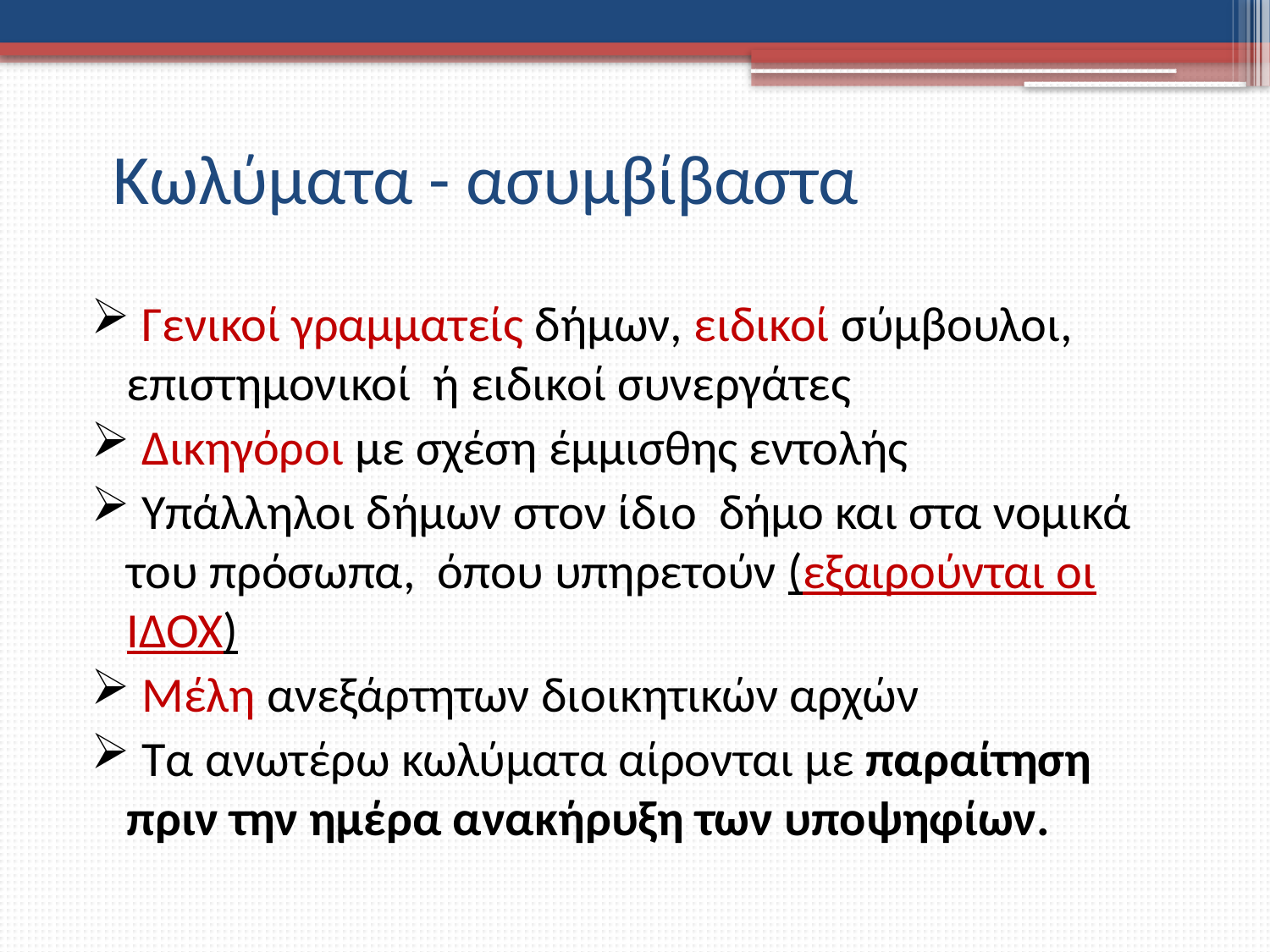

# Κωλύματα - ασυμβίβαστα
 Γενικοί γραμματείς δήμων, ειδικοί σύμβουλοι,        επιστημονικοί  ή ειδικοί συνεργάτες
 Δικηγόροι με σχέση έμμισθης εντολής
 Υπάλληλοι δήμων στον ίδιο  δήμο και στα νομικά του πρόσωπα,  όπου υπηρετούν (εξαιρούνται οι ΙΔΟΧ)
 Μέλη ανεξάρτητων διοικητικών αρχών
 Τα ανωτέρω κωλύματα αίρονται με παραίτηση πριν την ημέρα ανακήρυξη των υποψηφίων.